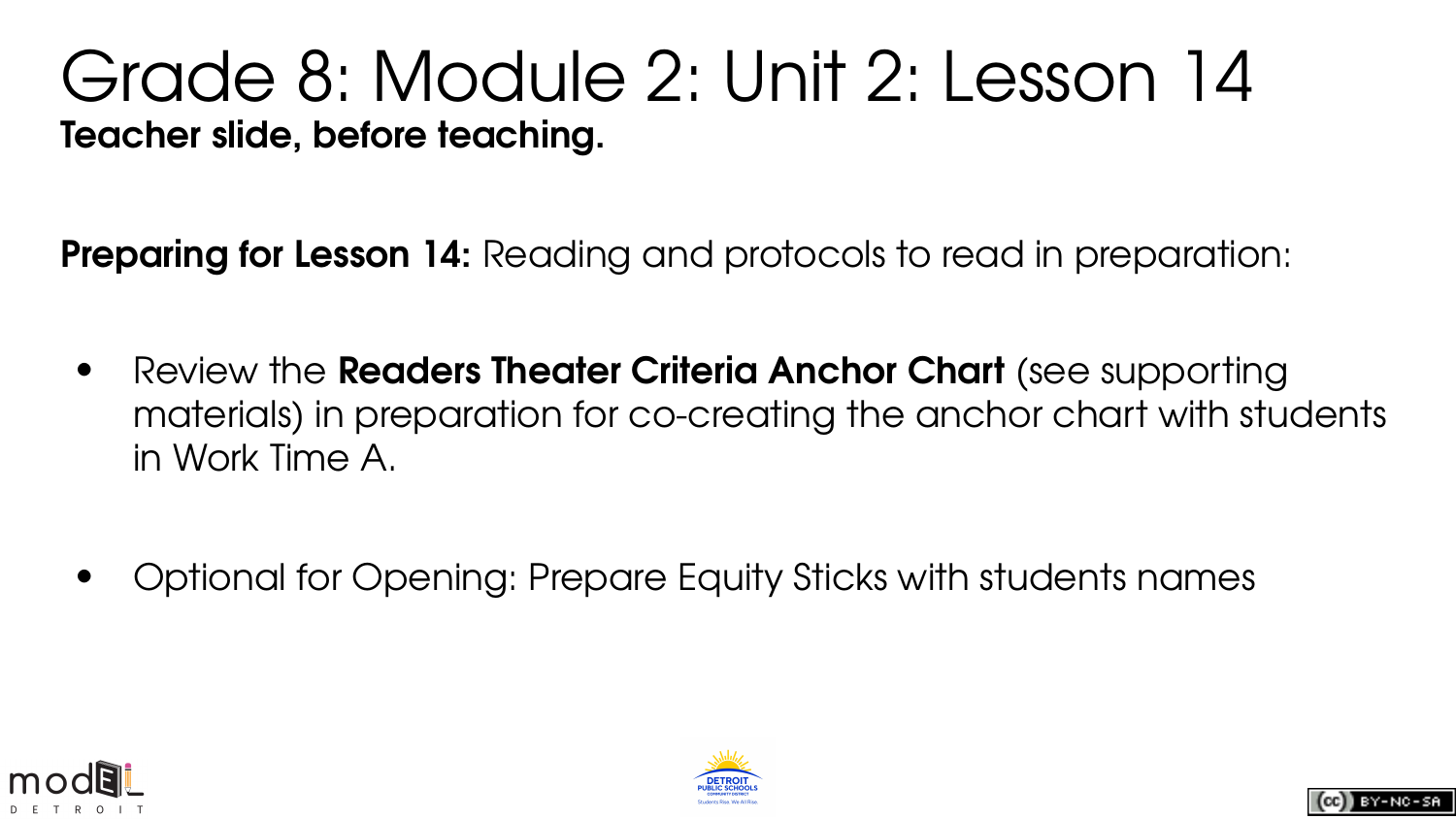

# Grade 8: Module 2: Unit 2: Lesson 14
Teacher slide, before teaching.
Preparing for Lesson 14: Reading and protocols to read in preparation:

Review the Readers Theater Criteria Anchor Chart (see supporting materials) in preparation for co-creating the anchor chart with students in Work Time A.

Optional for Opening: Prepare Equity Sticks with students names